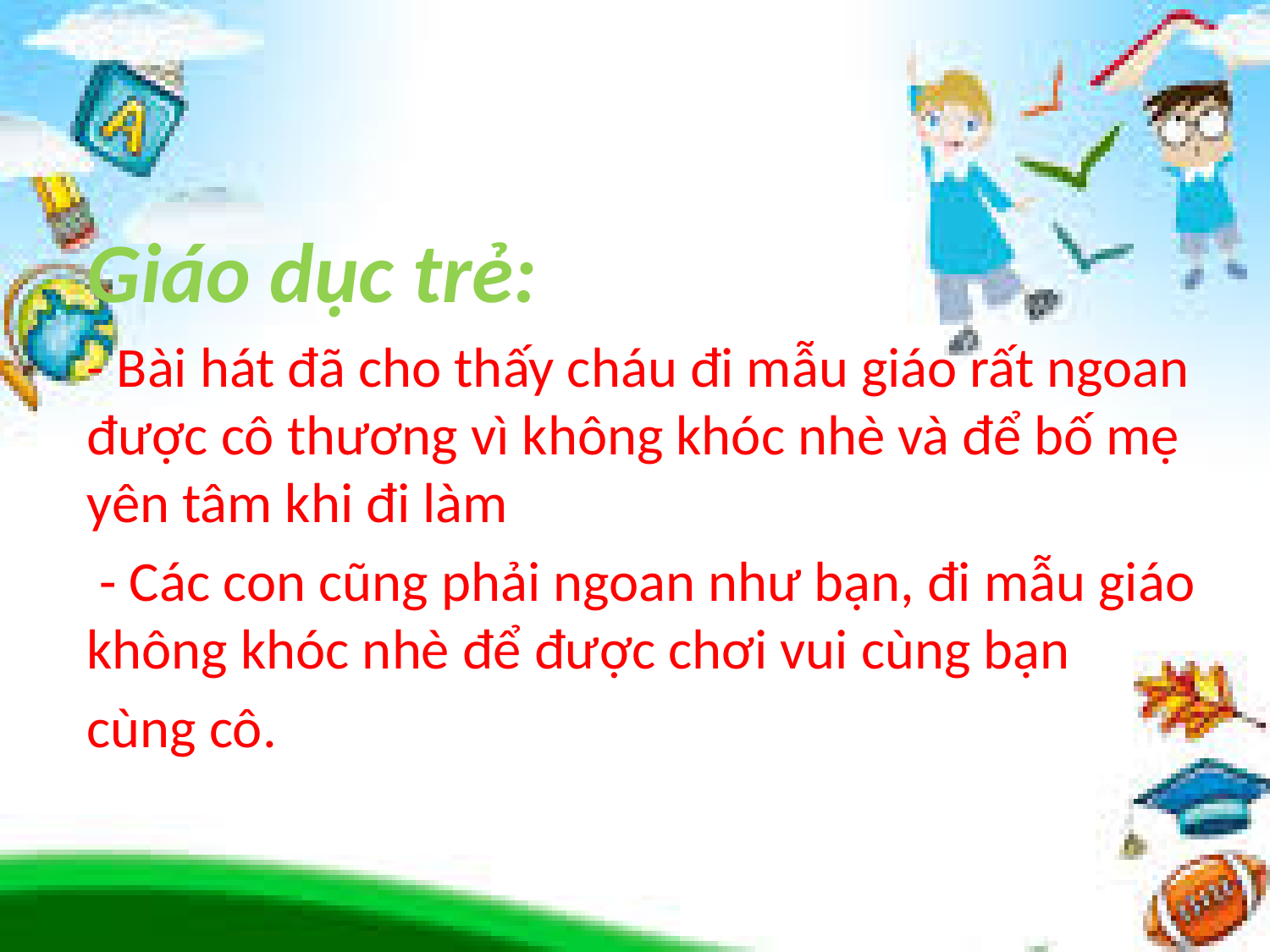

Giáo dục trẻ:
- Bài hát đã cho thấy cháu đi mẫu giáo rất ngoan được cô thương vì không khóc nhè và để bố mẹ yên tâm khi đi làm
 - Các con cũng phải ngoan như bạn, đi mẫu giáo không khóc nhè để được chơi vui cùng bạn
cùng cô.